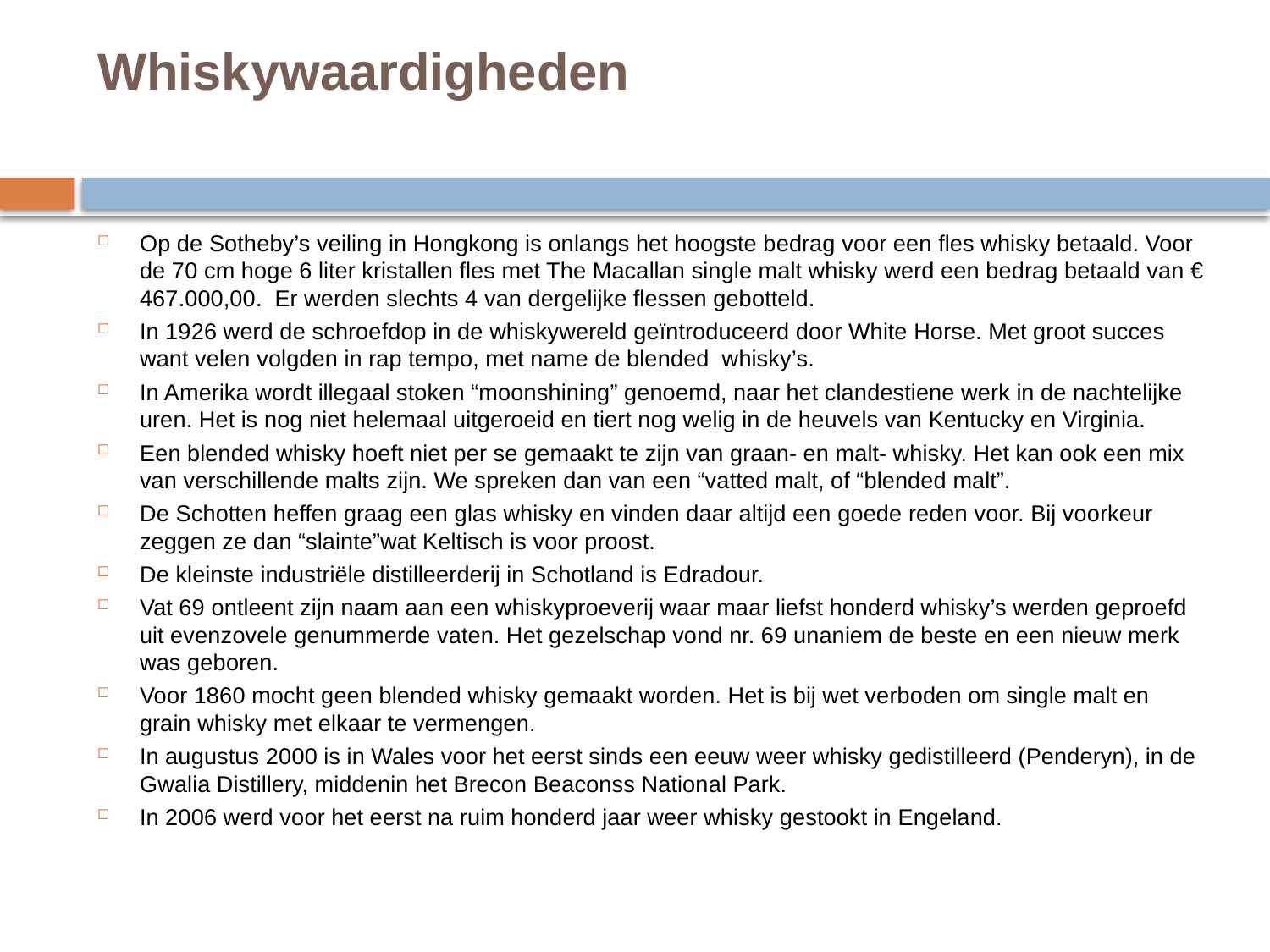

# Whiskywaardigheden
Op de Sotheby’s veiling in Hongkong is onlangs het hoogste bedrag voor een fles whisky betaald. Voor de 70 cm hoge 6 liter kristallen fles met The Macallan single malt whisky werd een bedrag betaald van € 467.000,00.  Er werden slechts 4 van dergelijke flessen gebotteld.
In 1926 werd de schroefdop in de whiskywereld geïntroduceerd door White Horse. Met groot succes want velen volgden in rap tempo, met name de blended  whisky’s.
In Amerika wordt illegaal stoken “moonshining” genoemd, naar het clandestiene werk in de nachtelijke uren. Het is nog niet helemaal uitgeroeid en tiert nog welig in de heuvels van Kentucky en Virginia.
Een blended whisky hoeft niet per se gemaakt te zijn van graan- en malt- whisky. Het kan ook een mix van verschillende malts zijn. We spreken dan van een “vatted malt, of “blended malt”.
De Schotten heffen graag een glas whisky en vinden daar altijd een goede reden voor. Bij voorkeur zeggen ze dan “slainte”wat Keltisch is voor proost.
De kleinste industriële distilleerderij in Schotland is Edradour.
Vat 69 ontleent zijn naam aan een whiskyproeverij waar maar liefst honderd whisky’s werden geproefd uit evenzovele genummerde vaten. Het gezelschap vond nr. 69 unaniem de beste en een nieuw merk was geboren.
Voor 1860 mocht geen blended whisky gemaakt worden. Het is bij wet verboden om single malt en grain whisky met elkaar te vermengen.
In augustus 2000 is in Wales voor het eerst sinds een eeuw weer whisky gedistilleerd (Penderyn), in de Gwalia Distillery, middenin het Brecon Beaconss National Park.
In 2006 werd voor het eerst na ruim honderd jaar weer whisky gestookt in Engeland.